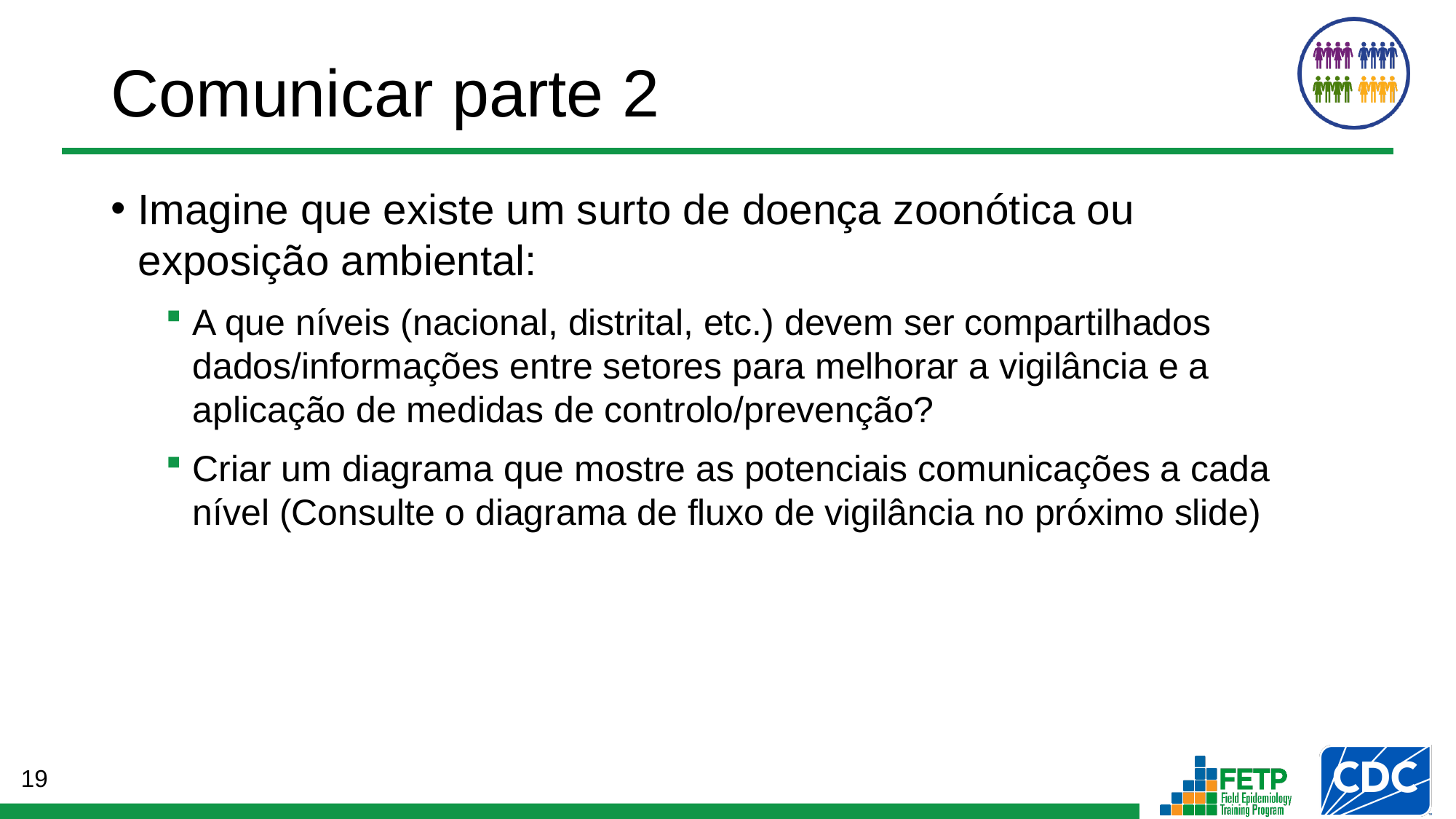

# Comunicar parte 2
Imagine que existe um surto de doença zoonótica ou
exposição ambiental:
A que níveis (nacional, distrital, etc.) devem ser compartilhados dados/informações entre setores para melhorar a vigilância e a aplicação de medidas de controlo/prevenção?
Criar um diagrama que mostre as potenciais comunicações a cada nível (Consulte o diagrama de fluxo de vigilância no próximo slide)